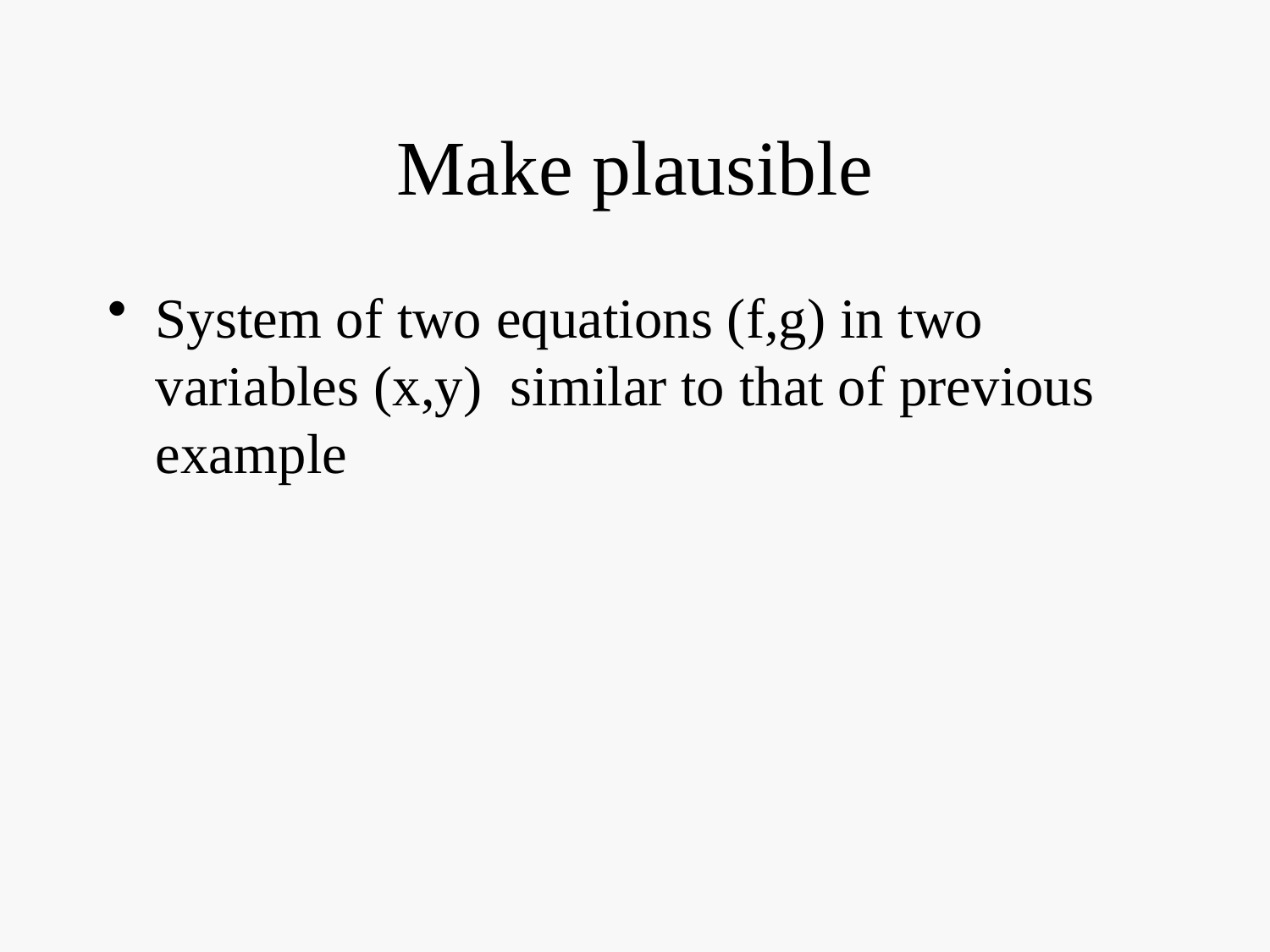

# Make plausible
System of two equations (f,g) in two variables (x,y)  similar to that of previous example